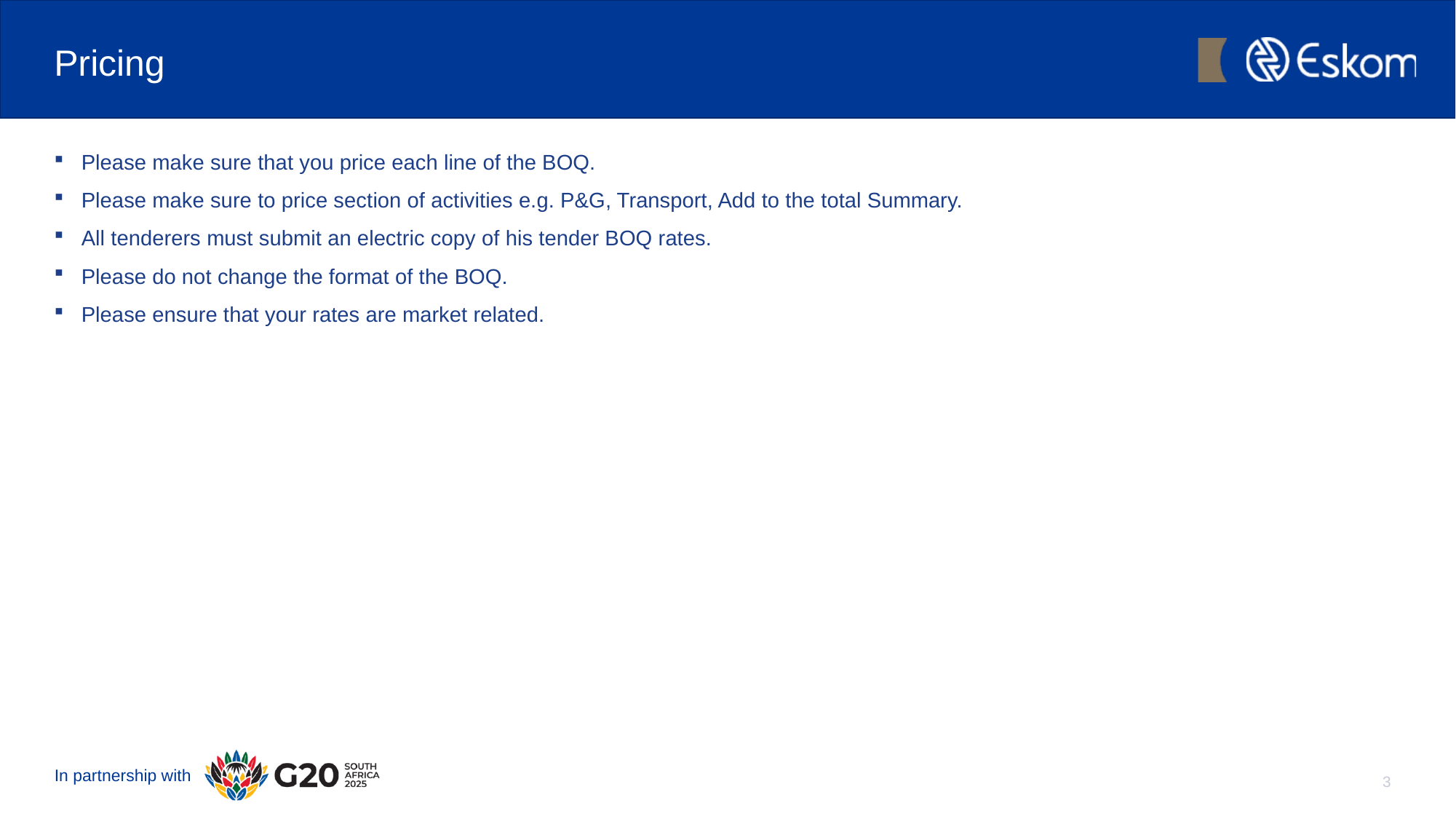

# Pricing
Please make sure that you price each line of the BOQ.
Please make sure to price section of activities e.g. P&G, Transport, Add to the total Summary.
All tenderers must submit an electric copy of his tender BOQ rates.
Please do not change the format of the BOQ.
Please ensure that your rates are market related.
3